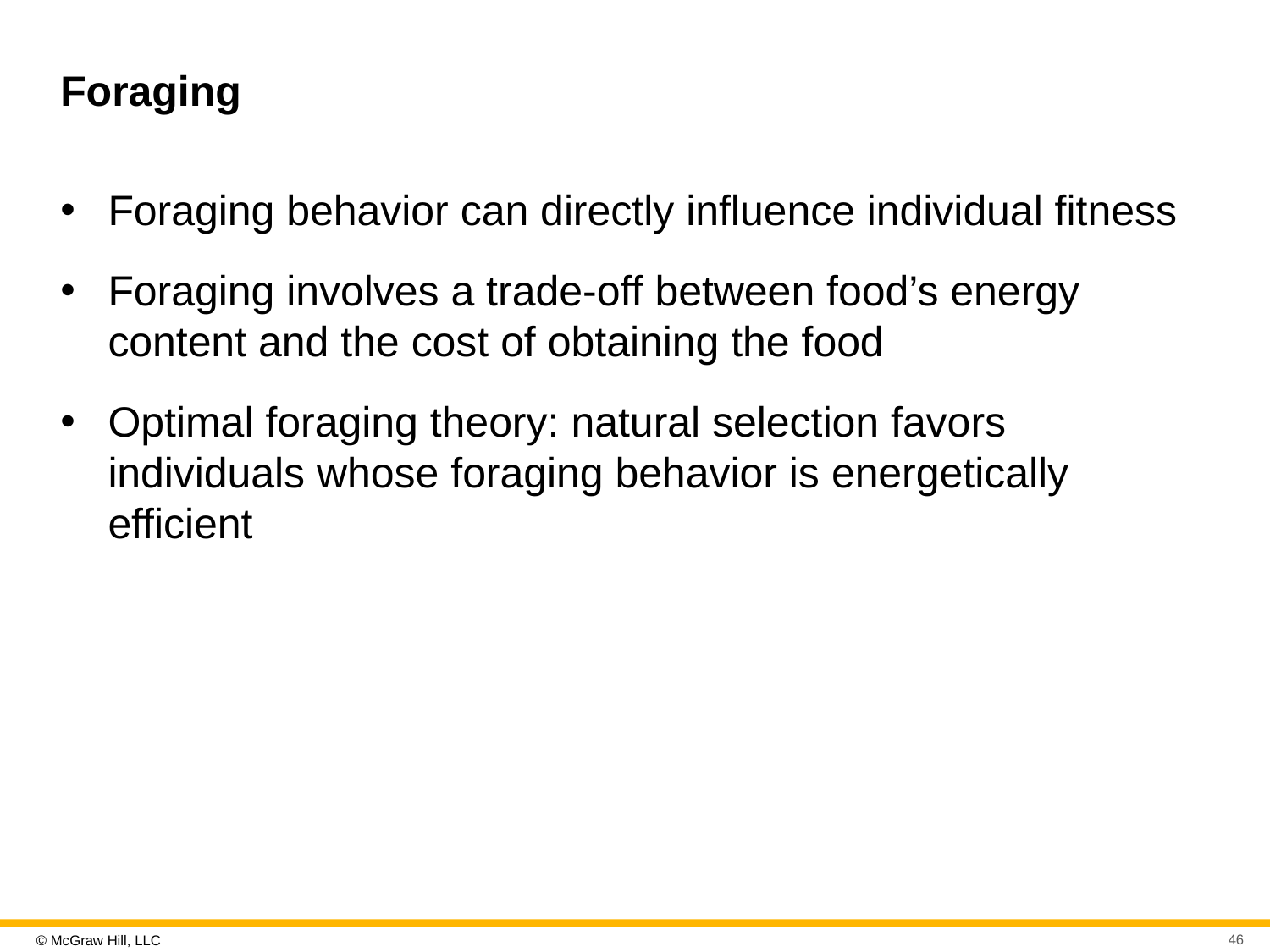

# Foraging
Foraging behavior can directly influence individual fitness
Foraging involves a trade-off between food’s energy content and the cost of obtaining the food
Optimal foraging theory: natural selection favors individuals whose foraging behavior is energetically efficient
46